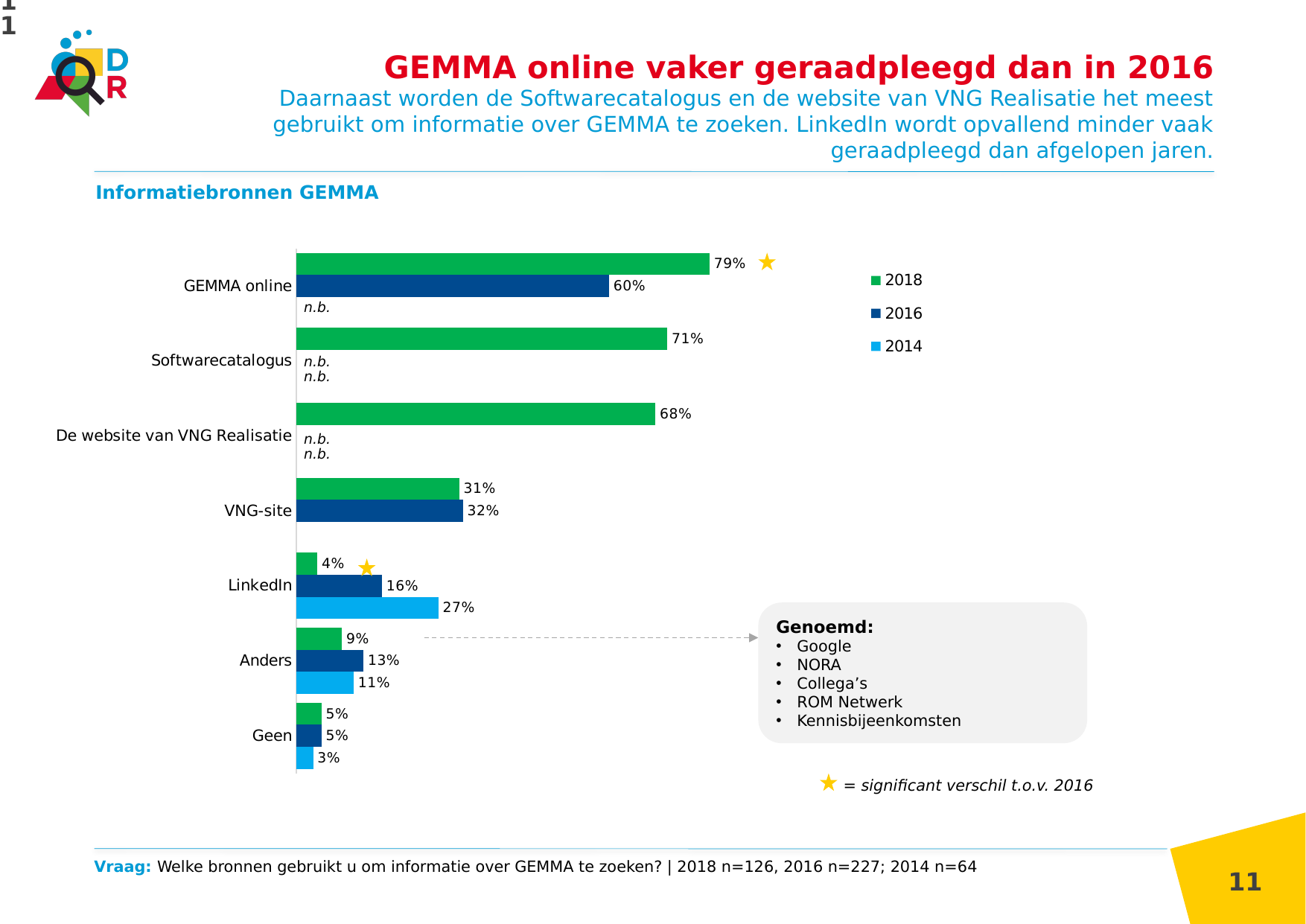

11
GEMMA online vaker geraadpleegd dan in 2016
Daarnaast worden de Softwarecatalogus en de website van VNG Realisatie het meest gebruikt om informatie over GEMMA te zoeken. LinkedIn wordt opvallend minder vaak geraadpleegd dan afgelopen jaren.
Informatiebronnen GEMMA

### Chart

| Category | 2014 | 2016 | 2018 |
|---|---|---|---|
| Geen | 0.032 | 0.048 | 0.048 |
| Anders | 0.109 | 0.128 | 0.087 |
| LinkedIn | 0.27 | 0.163 | 0.04 |
| VNG-site | None | 0.317 | 0.31 |
| De website van VNG Realisatie | None | None | 0.683 |
| Softwarecatalogus | None | None | 0.706 |
| GEMMA online | None | 0.595 | 0.786 |
n.b.
n.b.
n.b.
n.b.
n.b.

Genoemd:
Google
NORA
Collega’s
ROM Netwerk
Kennisbijeenkomsten
= significant verschil t.o.v. 2016

Vraag: Welke bronnen gebruikt u om informatie over GEMMA te zoeken? | 2018 n=126, 2016 n=227; 2014 n=64
11